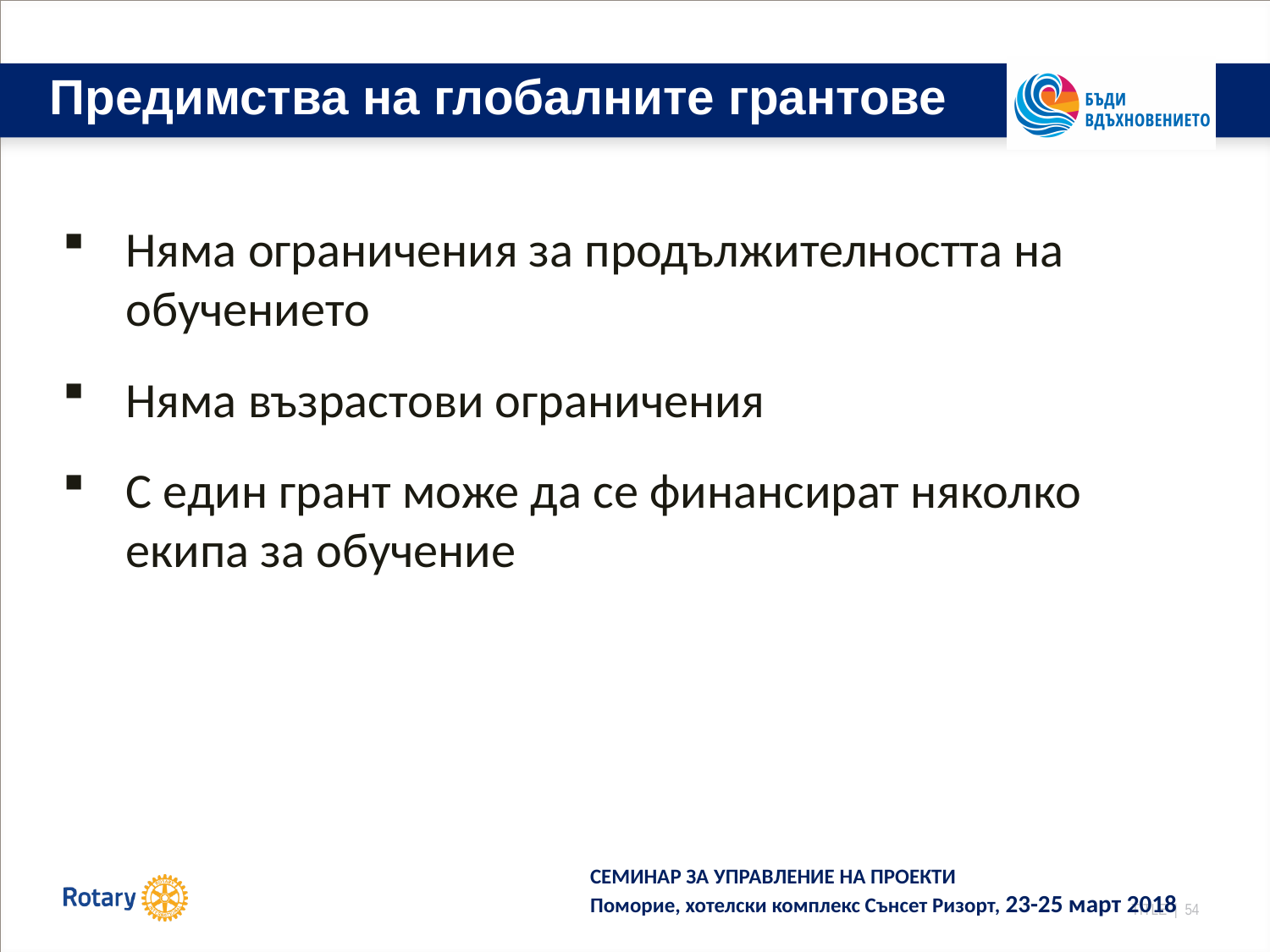

# Предимства на глобалните грантове
Няма ограничения за продължителността на обучението
Няма възрастови ограничения
С един грант може да се финансират няколко екипа за обучение